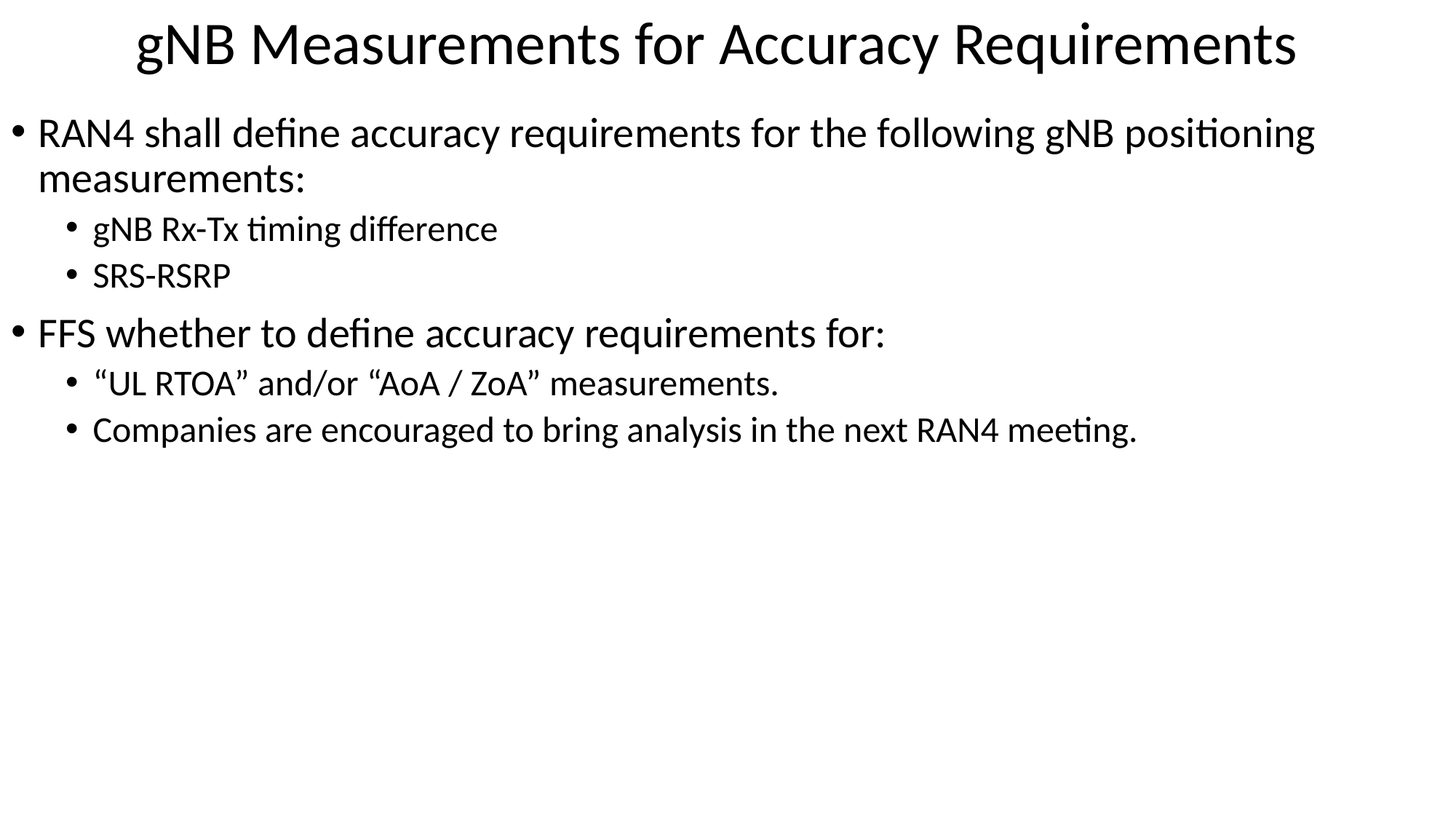

# gNB Measurements for Accuracy Requirements
RAN4 shall define accuracy requirements for the following gNB positioning measurements:
gNB Rx-Tx timing difference
SRS-RSRP
FFS whether to define accuracy requirements for:
“UL RTOA” and/or “AoA / ZoA” measurements.
Companies are encouraged to bring analysis in the next RAN4 meeting.